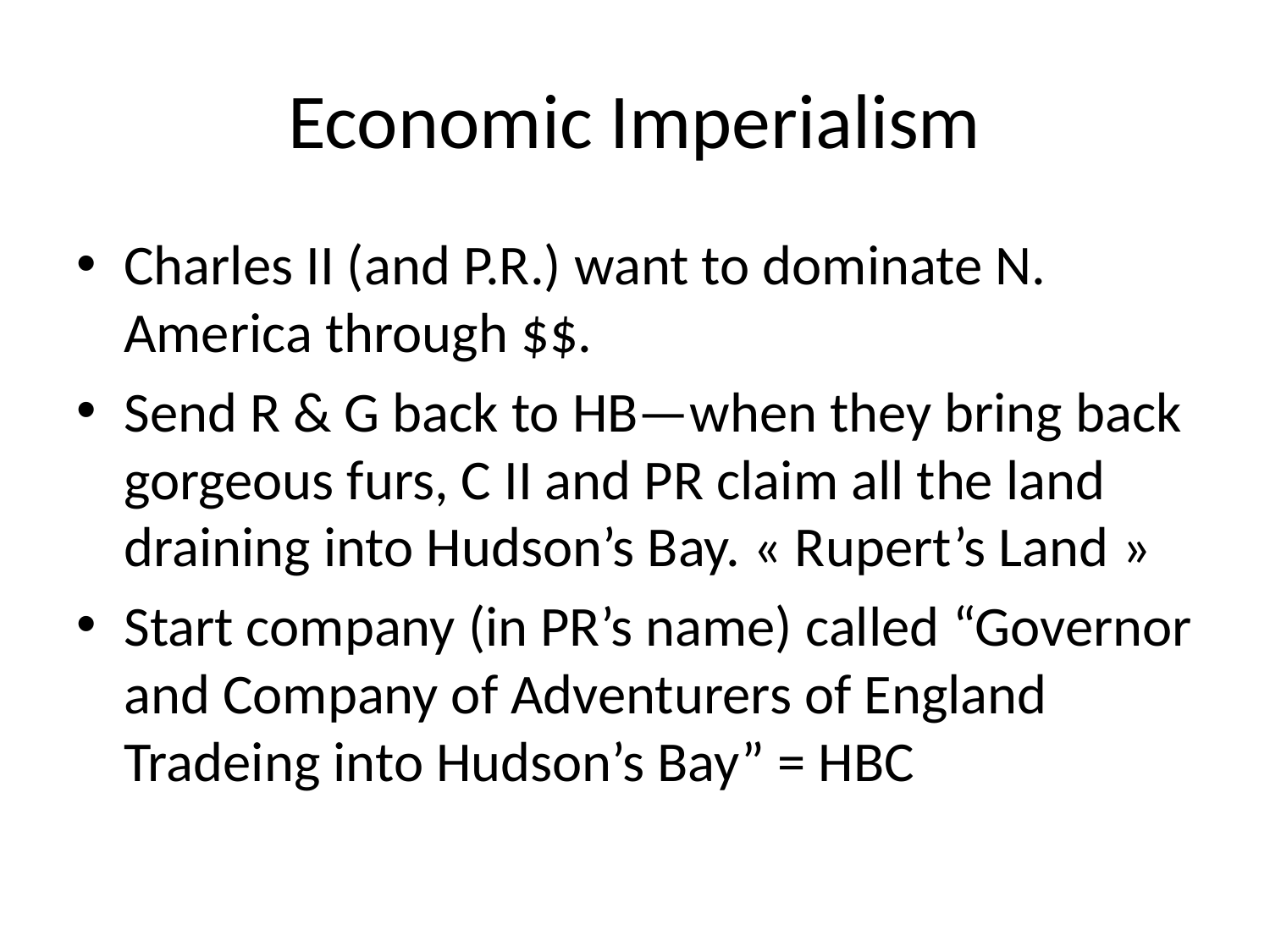

# Economic Imperialism
Charles II (and P.R.) want to dominate N. America through $$.
Send R & G back to HB—when they bring back gorgeous furs, C II and PR claim all the land draining into Hudson’s Bay. « Rupert’s Land »
Start company (in PR’s name) called “Governor and Company of Adventurers of England Tradeing into Hudson’s Bay” = HBC